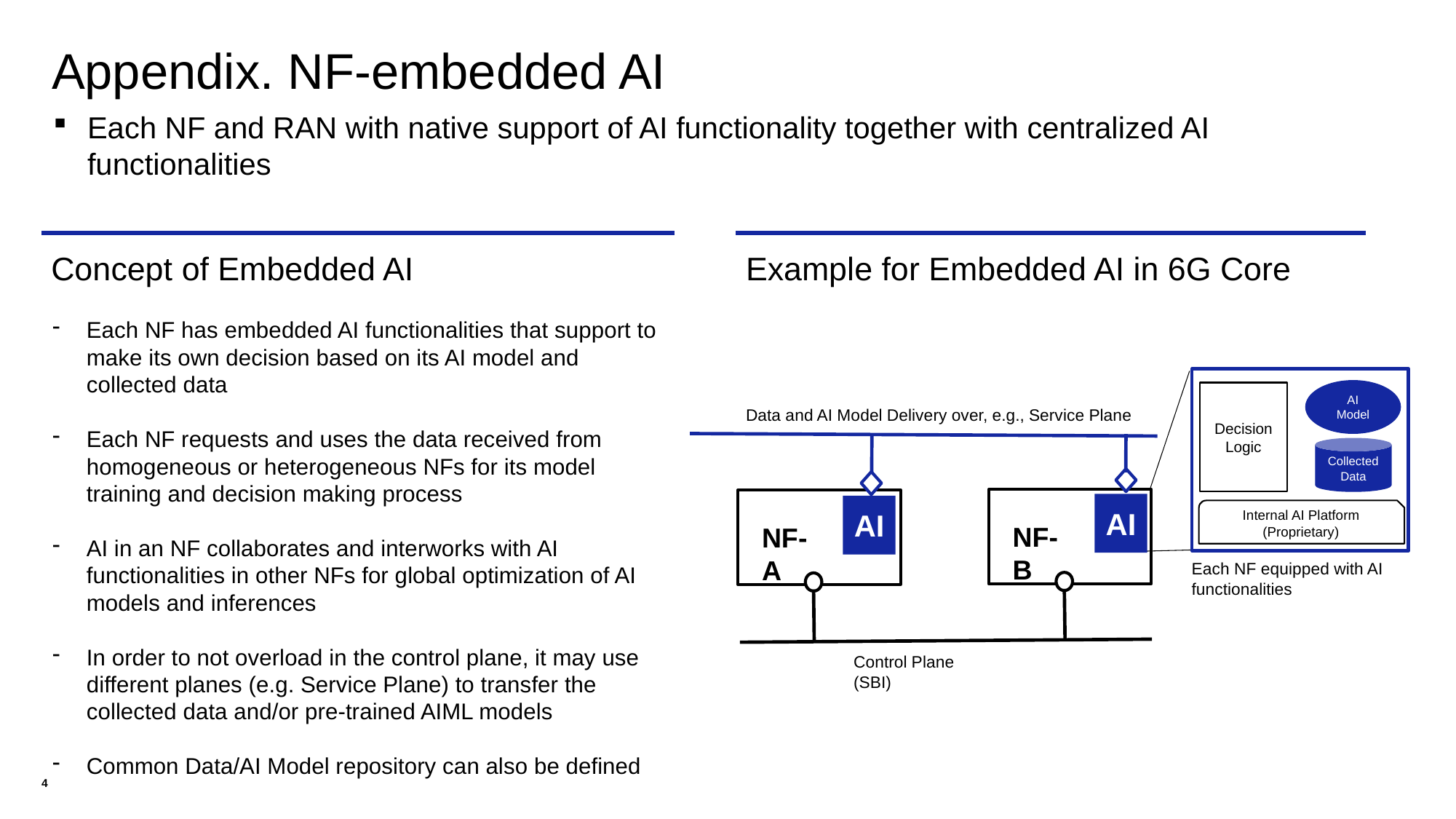

Appendix. NF-embedded AI
Each NF and RAN with native support of AI functionality together with centralized AI functionalities
Concept of Embedded AI
Example for Embedded AI in 6G Core
Each NF has embedded AI functionalities that support to make its own decision based on its AI model and collected data

Each NF requests and uses the data received from homogeneous or heterogeneous NFs for its model training and decision making process

AI in an NF collaborates and interworks with AI functionalities in other NFs for global optimization of AI models and inferences

In order to not overload in the control plane, it may use different planes (e.g. Service Plane) to transfer the collected data and/or pre-trained AIML models

Common Data/AI Model repository can also be defined

AI Model
Decision Logic
Data and AI Model Delivery over, e.g., Service Plane
Collected
Data

AI
AI
Internal AI Platform
(Proprietary)
NF-B
NF-A
Each NF equipped with AI functionalities

Control Plane (SBI)